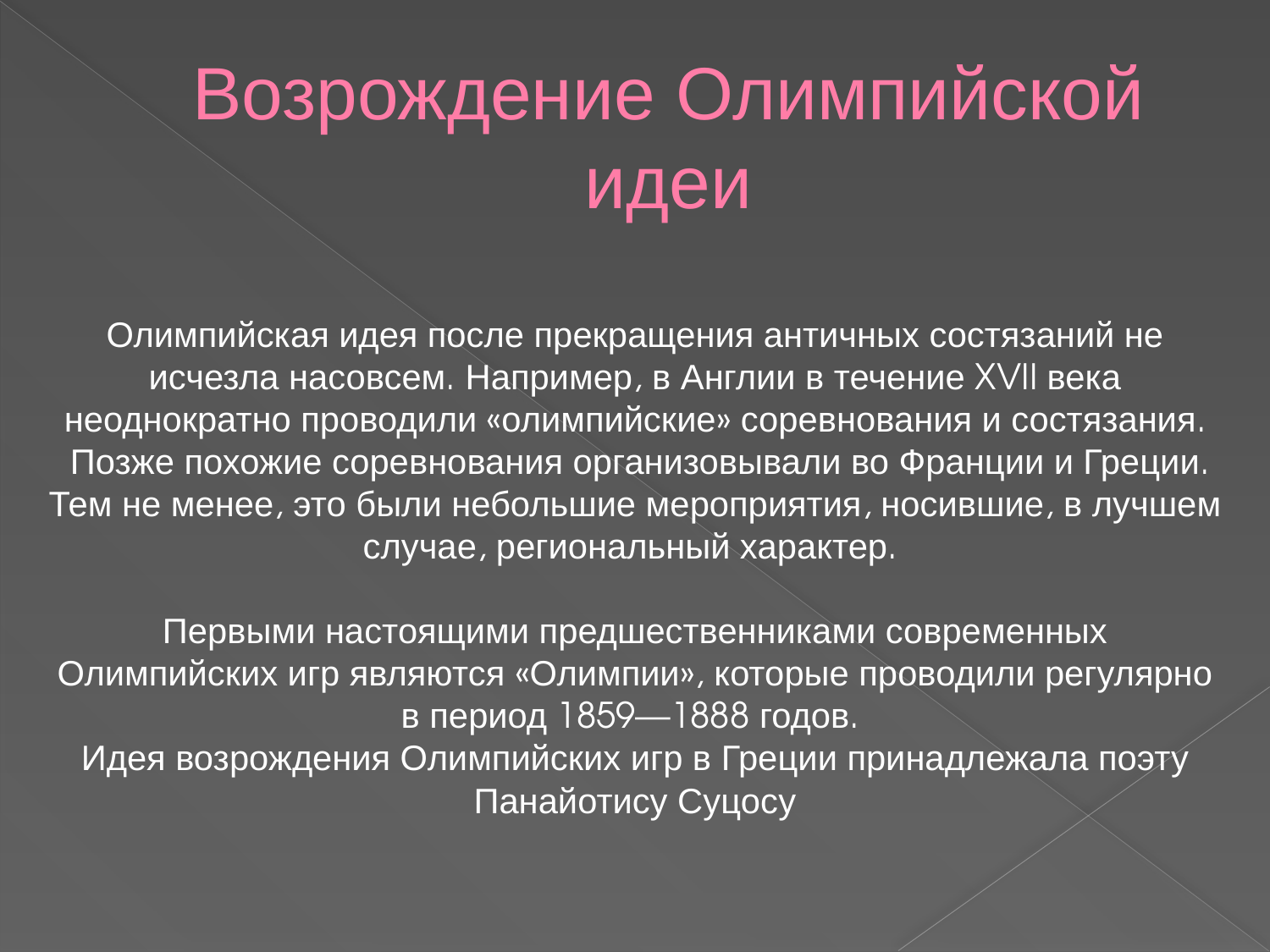

# Возрождение Олимпийской идеи
Олимпийская идея после прекращения античных состязаний не исчезла насовсем. Например, в Англии в течение XVII века неоднократно проводили «олимпийские» соревнования и состязания.
 Позже похожие соревнования организовывали во Франции и Греции. Тем не менее, это были небольшие мероприятия, носившие, в лучшем случае, региональный характер.

Первыми настоящими предшественниками современных Олимпийских игр являются «Олимпии», которые проводили регулярно в период 1859—1888 годов.
Идея возрождения Олимпийских игр в Греции принадлежала поэту Панайотису Суцосу